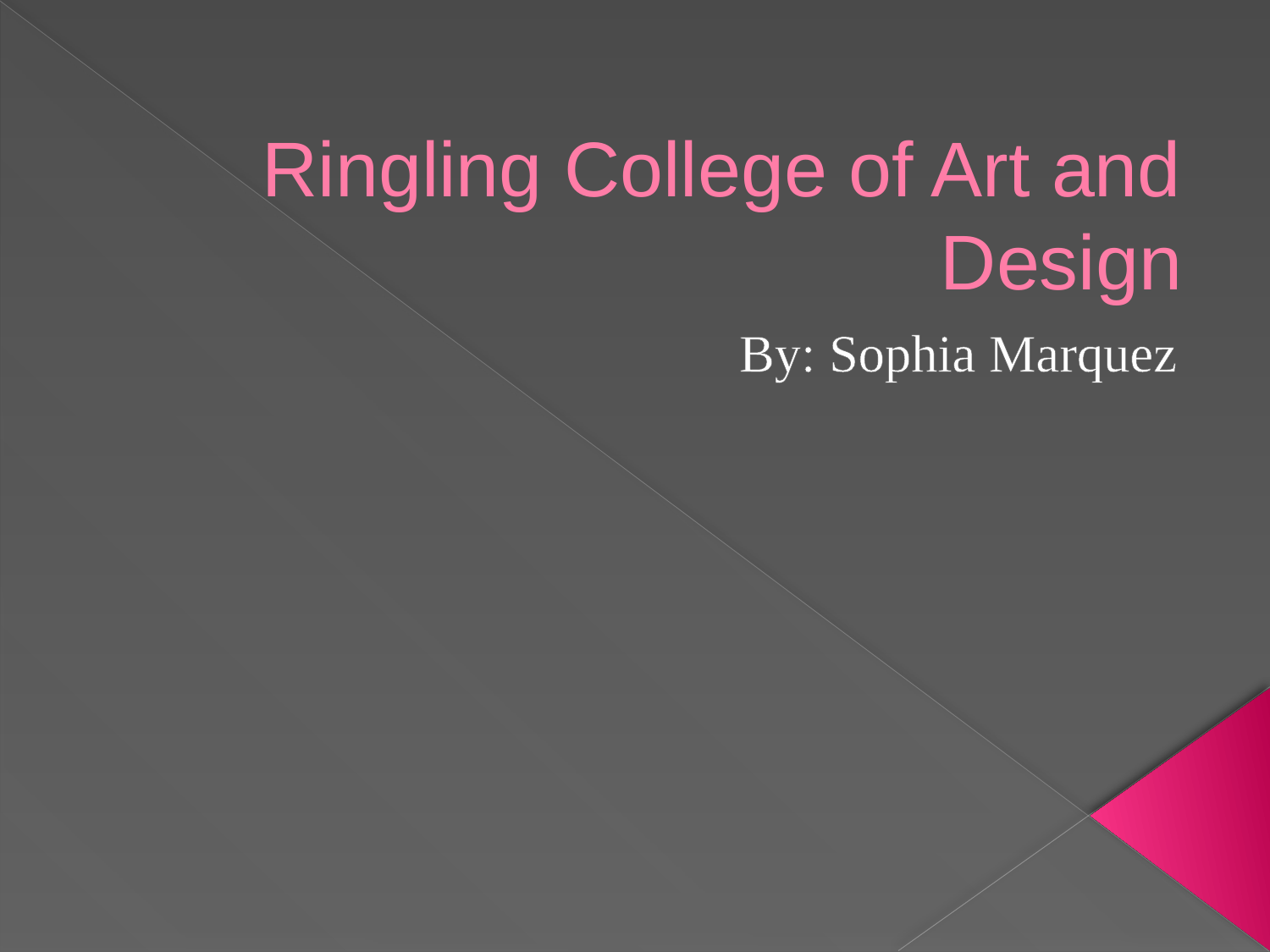

# Ringling College of Art and Design
By: Sophia Marquez